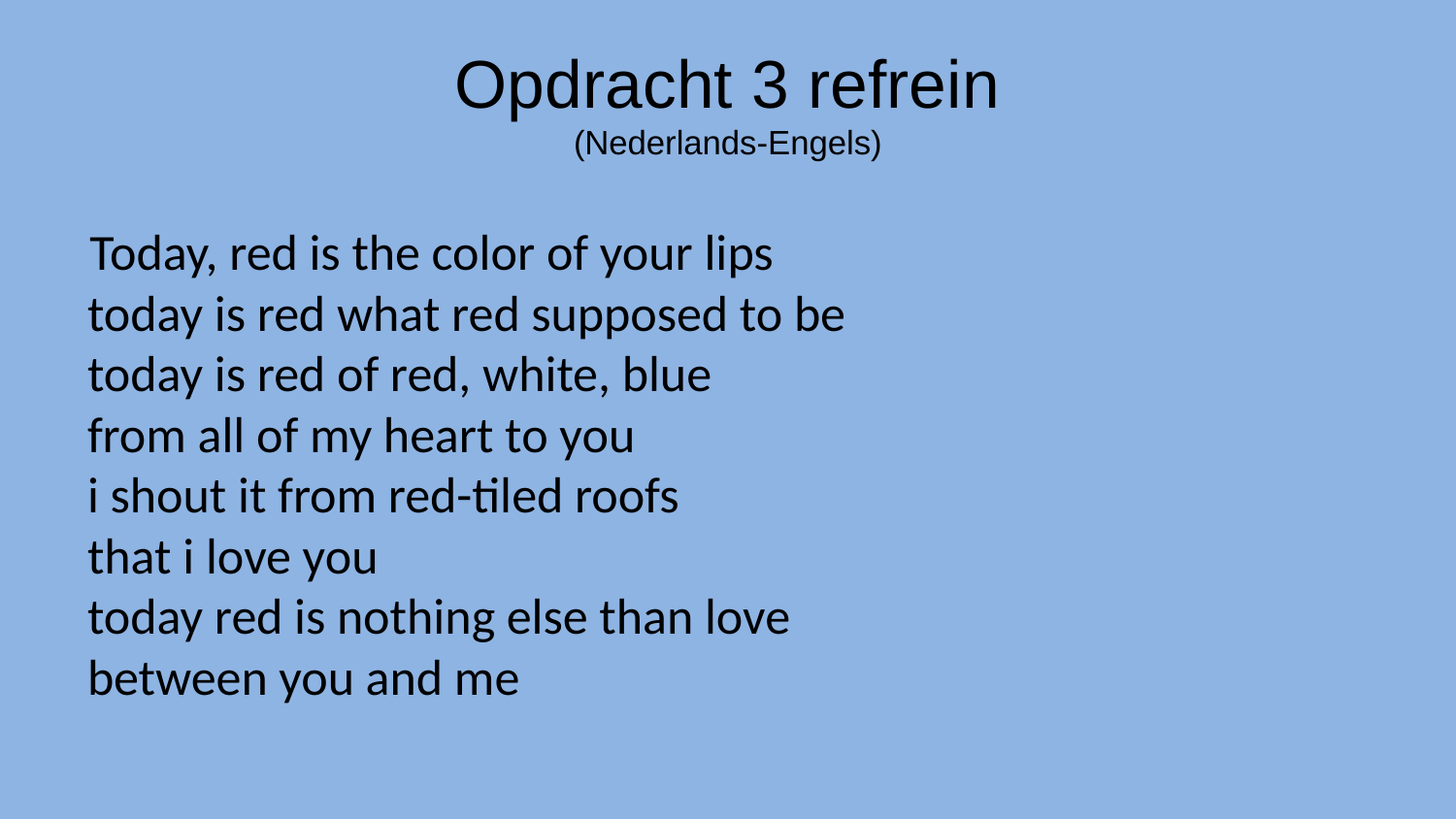

# Opdracht 3 refrein (Nederlands-Engels)
Today, red is the color of your lips
today is red what red supposed to be
today is red of red, white, blue
from all of my heart to you
i shout it from red-tiled roofs
that i love you
today red is nothing else than love
between you and me